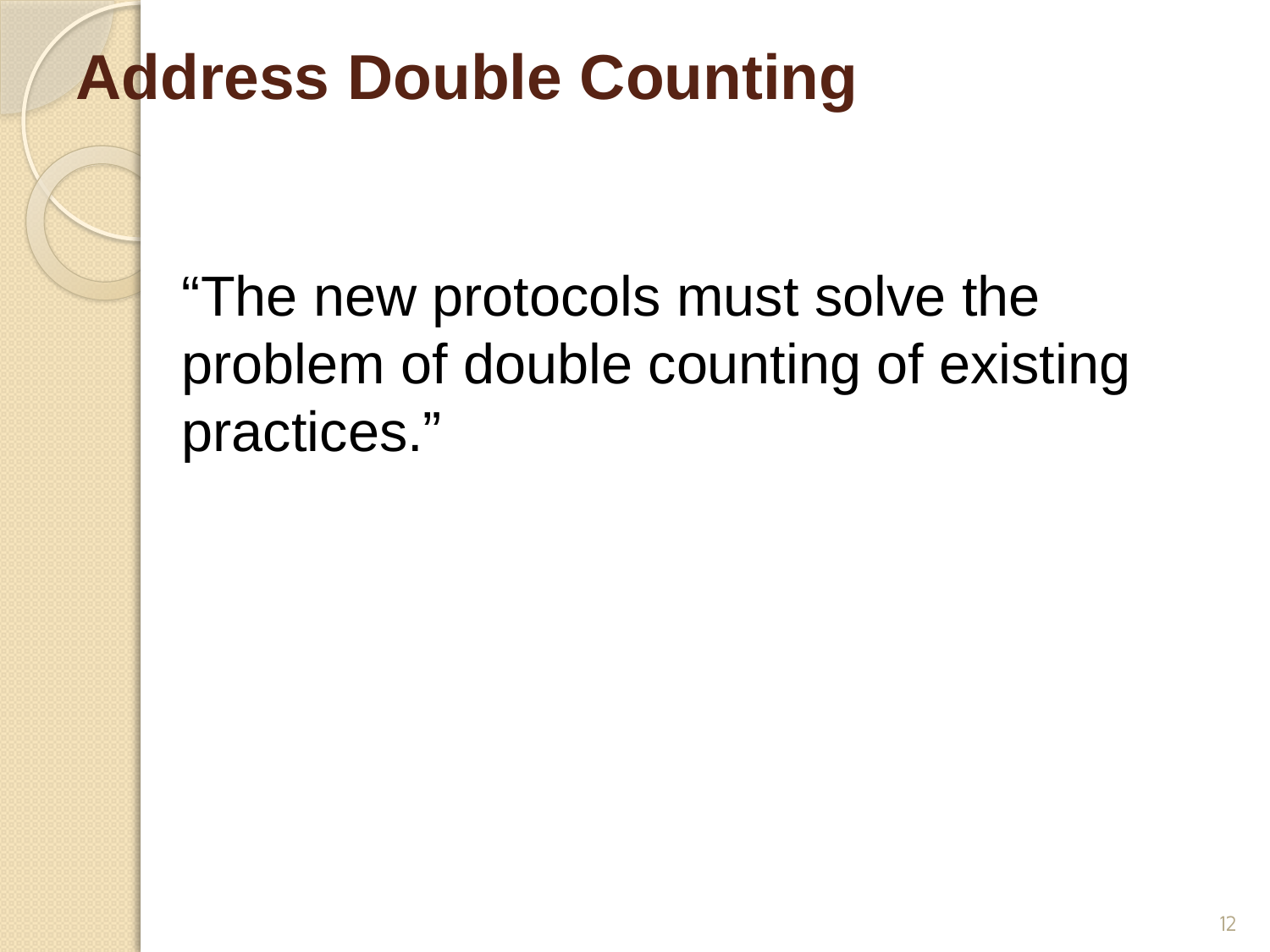

# Address Double Counting
“The new protocols must solve the problem of double counting of existing practices.”
12